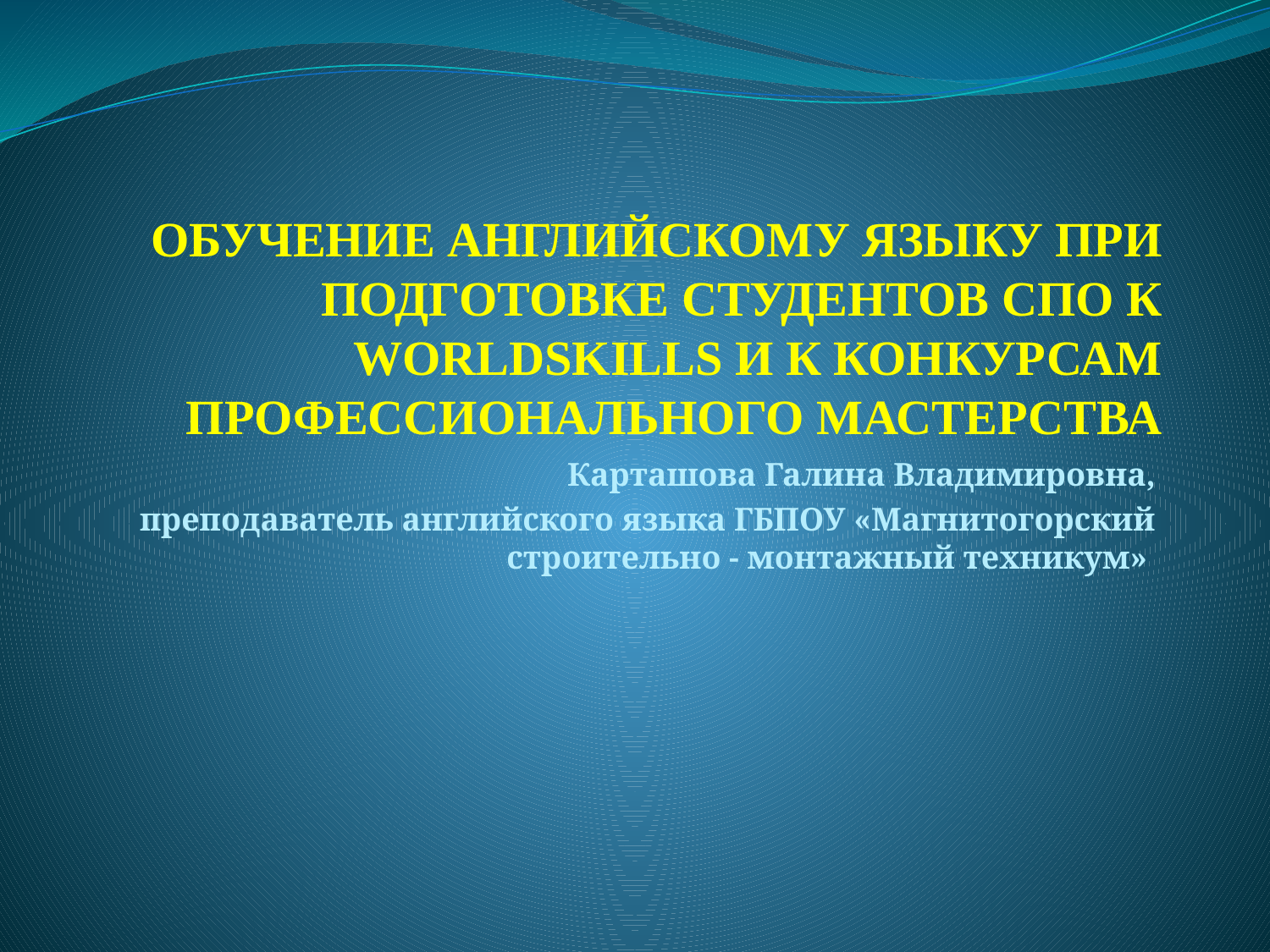

# Обучение английскому языку при подготовке студентов СПО к WorldSkills и к конкурсам профессионального мастерства
Карташова Галина Владимировна,
 преподаватель английского языка ГБПОУ «Магнитогорский строительнo - монтажный техникум»